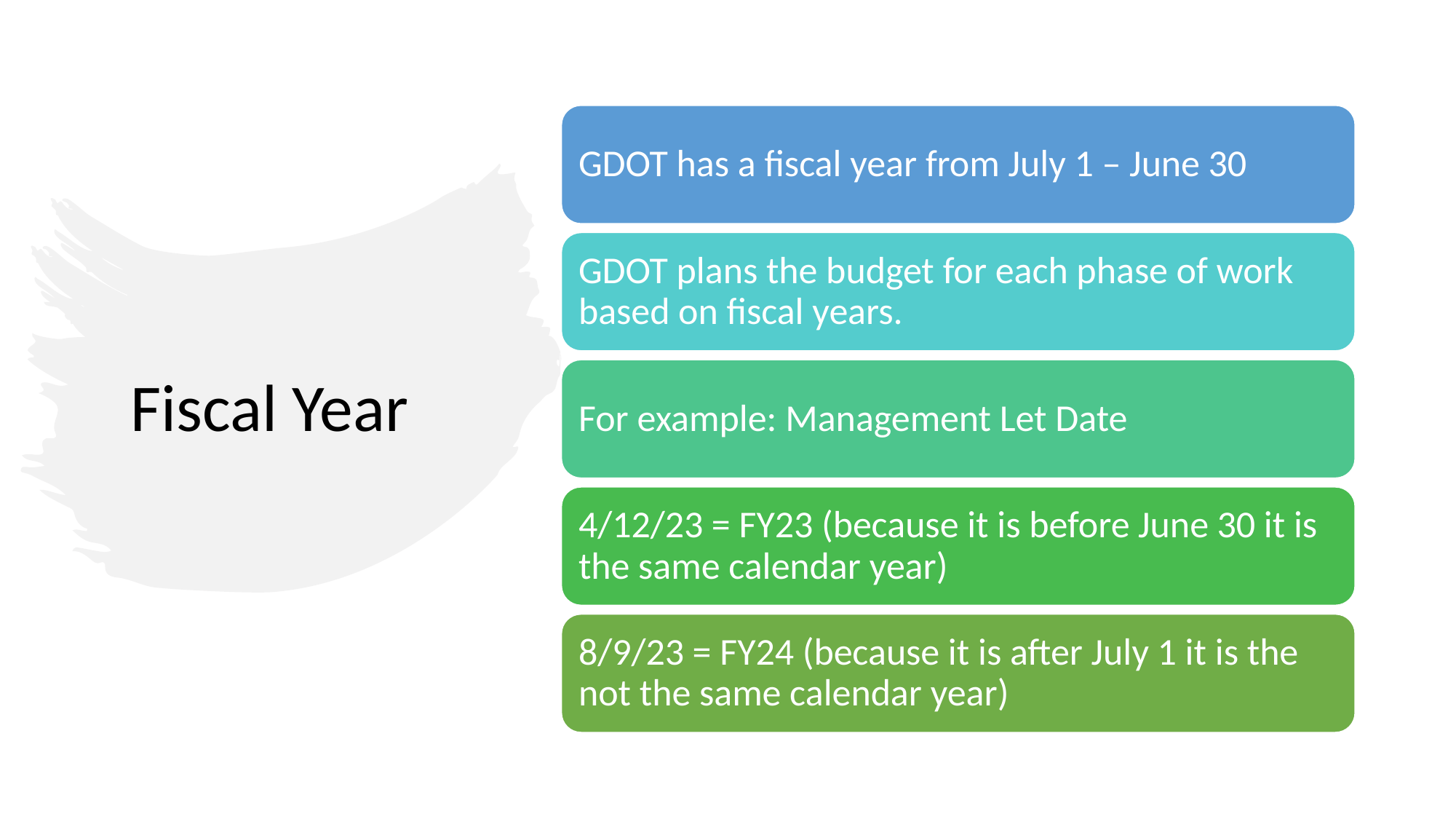

# Fiscal Year
GDOT has a fiscal year from July 1 – June 30

GDOT plans the budget for each phase of work based on fiscal years.
For example: Management Let Date
4/12/23 = FY23 (because it is before June 30 it is the same calendar year)
8/9/23 = FY24 (because it is after July 1 it is the not the same calendar year)